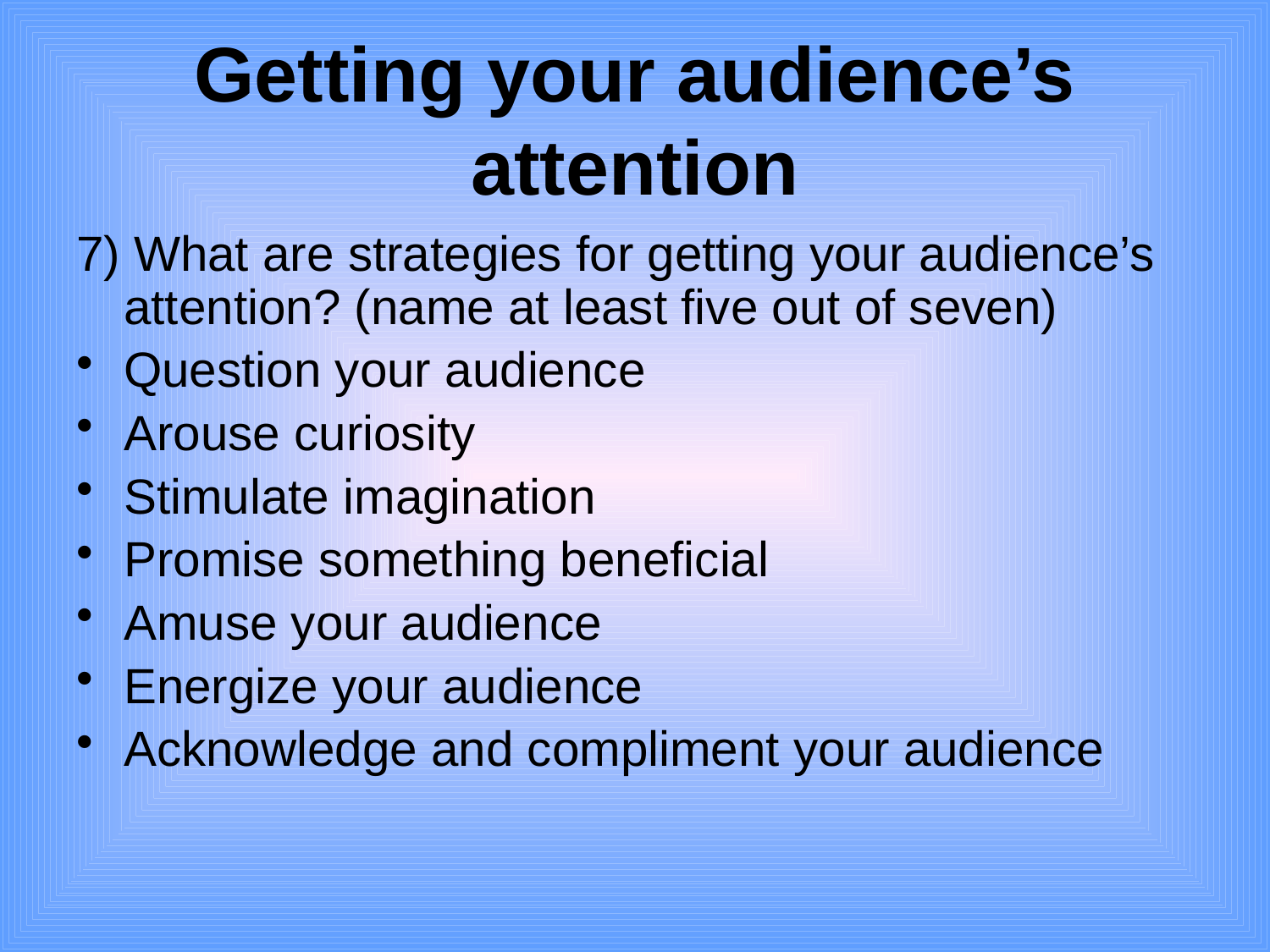

# Getting your audience’s attention
7) What are strategies for getting your audience’s attention? (name at least five out of seven)
Question your audience
Arouse curiosity
Stimulate imagination
Promise something beneficial
Amuse your audience
Energize your audience
Acknowledge and compliment your audience